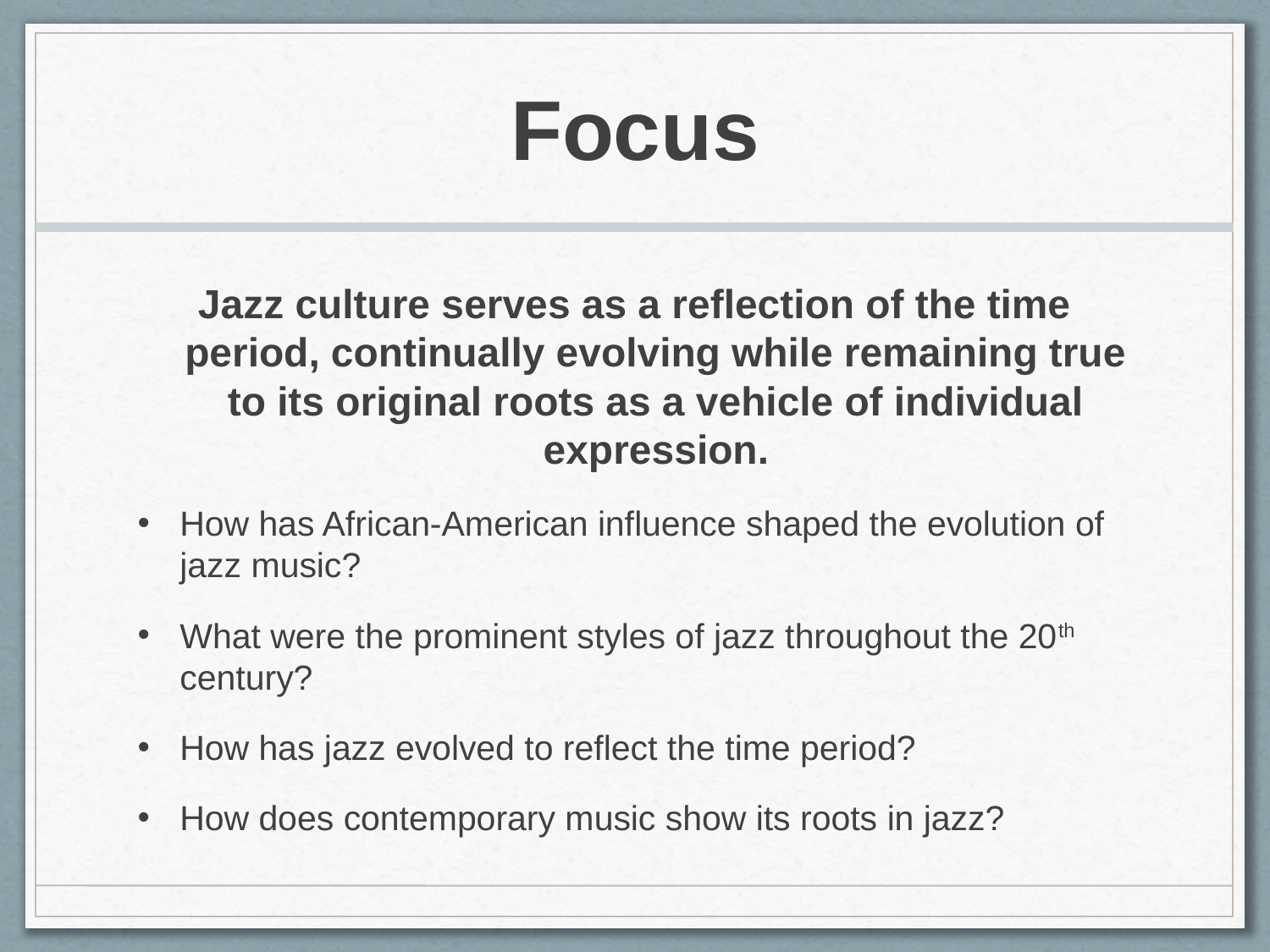

# Focus
Jazz culture serves as a reflection of the time period, continually evolving while remaining true to its original roots as a vehicle of individual expression.
How has African-American influence shaped the evolution of jazz music?
What were the prominent styles of jazz throughout the 20th century?
How has jazz evolved to reflect the time period?
How does contemporary music show its roots in jazz?